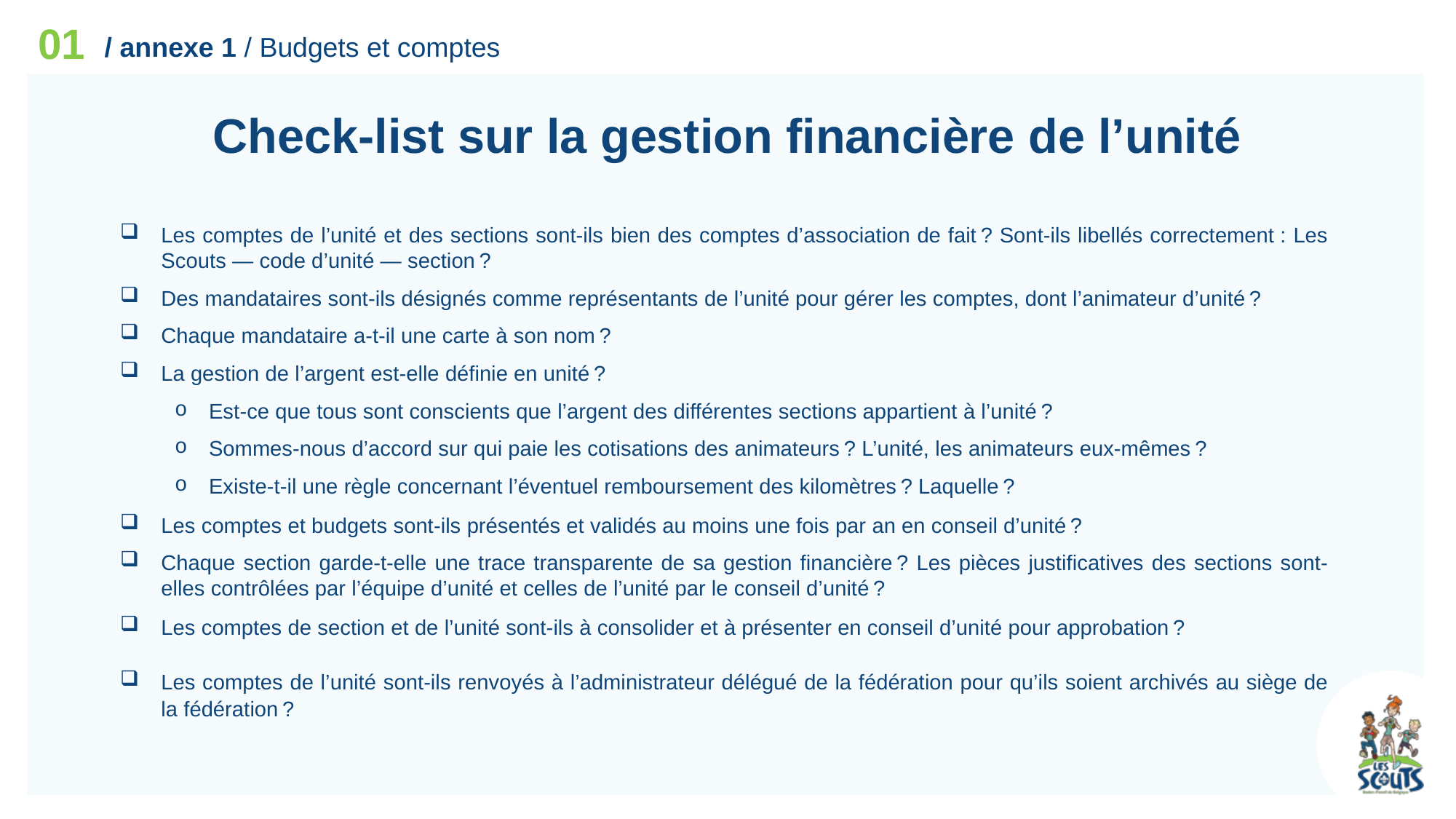

01
/ annexe 1 / Budgets et comptes
Check-list sur la gestion financière de l’unité
Les comptes de l’unité et des sections sont-ils bien des comptes d’association de fait ? Sont-ils libellés correctement : Les Scouts — code d’unité — section ?
Des mandataires sont-ils désignés comme représentants de l’unité pour gérer les comptes, dont l’animateur d’unité ?
Chaque mandataire a-t-il une carte à son nom ?
La gestion de l’argent est-elle définie en unité ?
Est-ce que tous sont conscients que l’argent des différentes sections appartient à l’unité ?
Sommes-nous d’accord sur qui paie les cotisations des animateurs ? L’unité, les animateurs eux-mêmes ?
Existe-t-il une règle concernant l’éventuel remboursement des kilomètres ? Laquelle ?
Les comptes et budgets sont-ils présentés et validés au moins une fois par an en conseil d’unité ?
Chaque section garde-t-elle une trace transparente de sa gestion financière ? Les pièces justificatives des sections sont-elles contrôlées par l’équipe d’unité et celles de l’unité par le conseil d’unité ?
Les comptes de section et de l’unité sont-ils à consolider et à présenter en conseil d’unité pour approbation ?

Les comptes de l’unité sont-ils renvoyés à l’administrateur délégué de la fédération pour qu’ils soient archivés au siège de la fédération ?